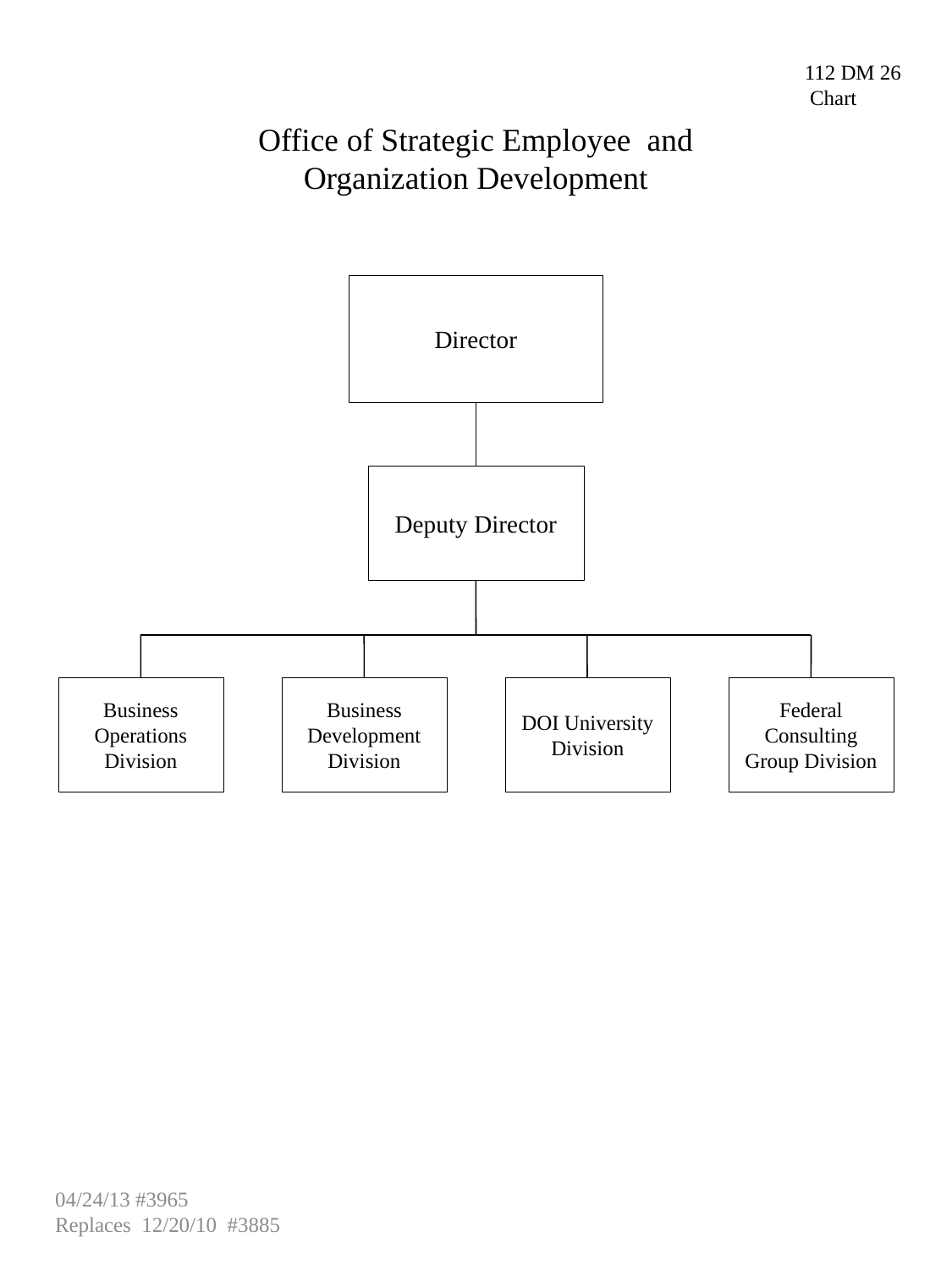

112 DM 26
             Chart
# Office of Strategic Employee  and Organization Development
Director
Deputy Director
Business Operations Division
Business Development Division
DOI University Division
Federal Consulting Group Division
04/24/13 #3965
Replaces  12/20/10  #3885